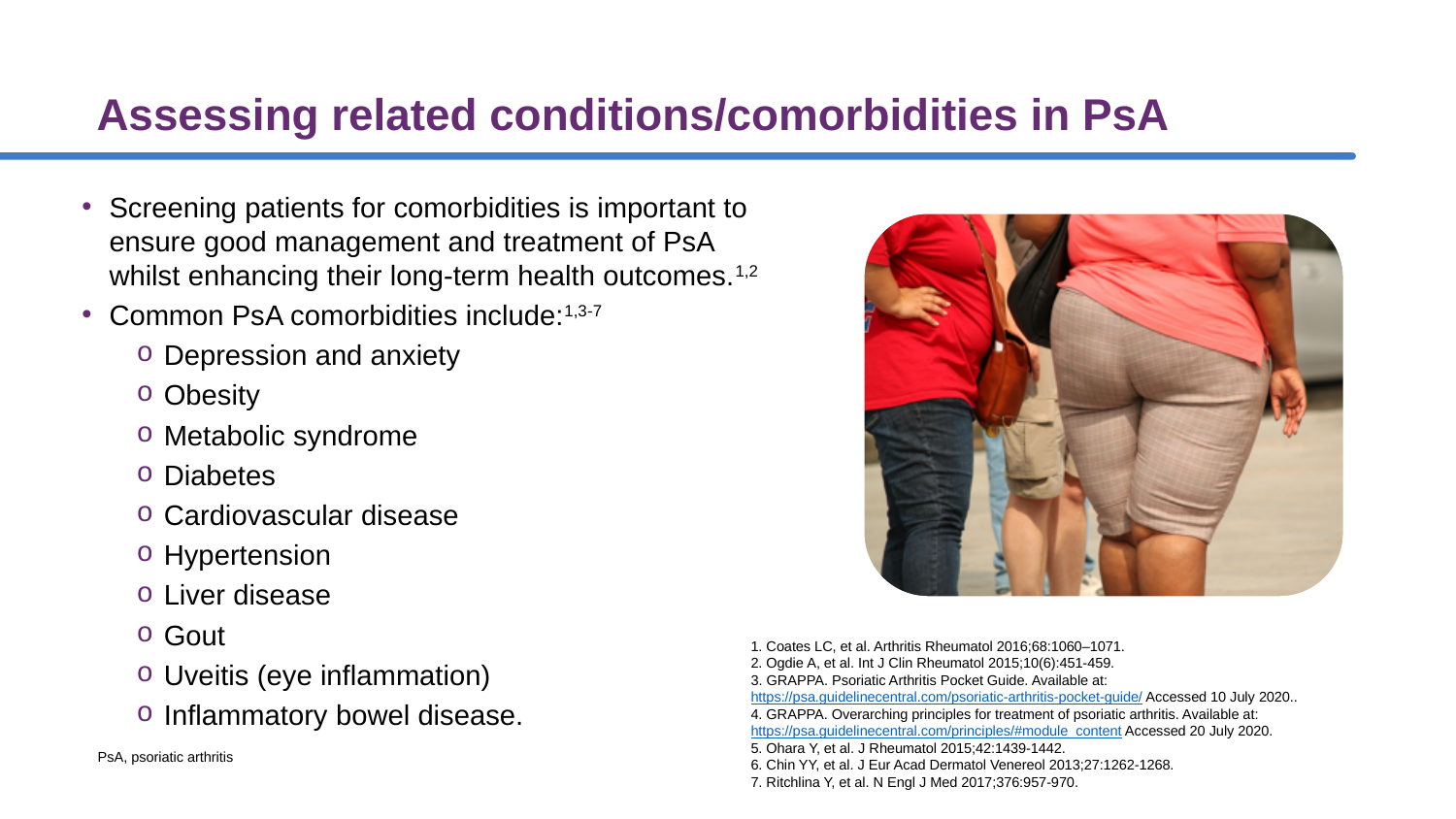

# Assessing related conditions/comorbidities in PsA
Screening patients for comorbidities is important to ensure good management and treatment of PsA whilst enhancing their long-term health outcomes.1,2
Common PsA comorbidities include:1,3-7
Depression and anxiety
Obesity
Metabolic syndrome
Diabetes
Cardiovascular disease
Hypertension
Liver disease
Gout
Uveitis (eye inflammation)
Inflammatory bowel disease.

1. Coates LC, et al. Arthritis Rheumatol 2016;68:1060–1071.
2. Ogdie A, et al. Int J Clin Rheumatol 2015;10(6):451-459.
3. GRAPPA. Psoriatic Arthritis Pocket Guide. Available at:  https://psa.guidelinecentral.com/psoriatic-arthritis-pocket-guide/ Accessed 10 July 2020..
4. GRAPPA. Overarching principles for treatment of psoriatic arthritis. Available at: https://psa.guidelinecentral.com/principles/#module_content Accessed 20 July 2020.
5. Ohara Y, et al. J Rheumatol 2015;42:1439-1442.
6. Chin YY, et al. J Eur Acad Dermatol Venereol 2013;27:1262-1268.
7. Ritchlina Y, et al. N Engl J Med 2017;376:957-970.

PsA, psoriatic arthritis